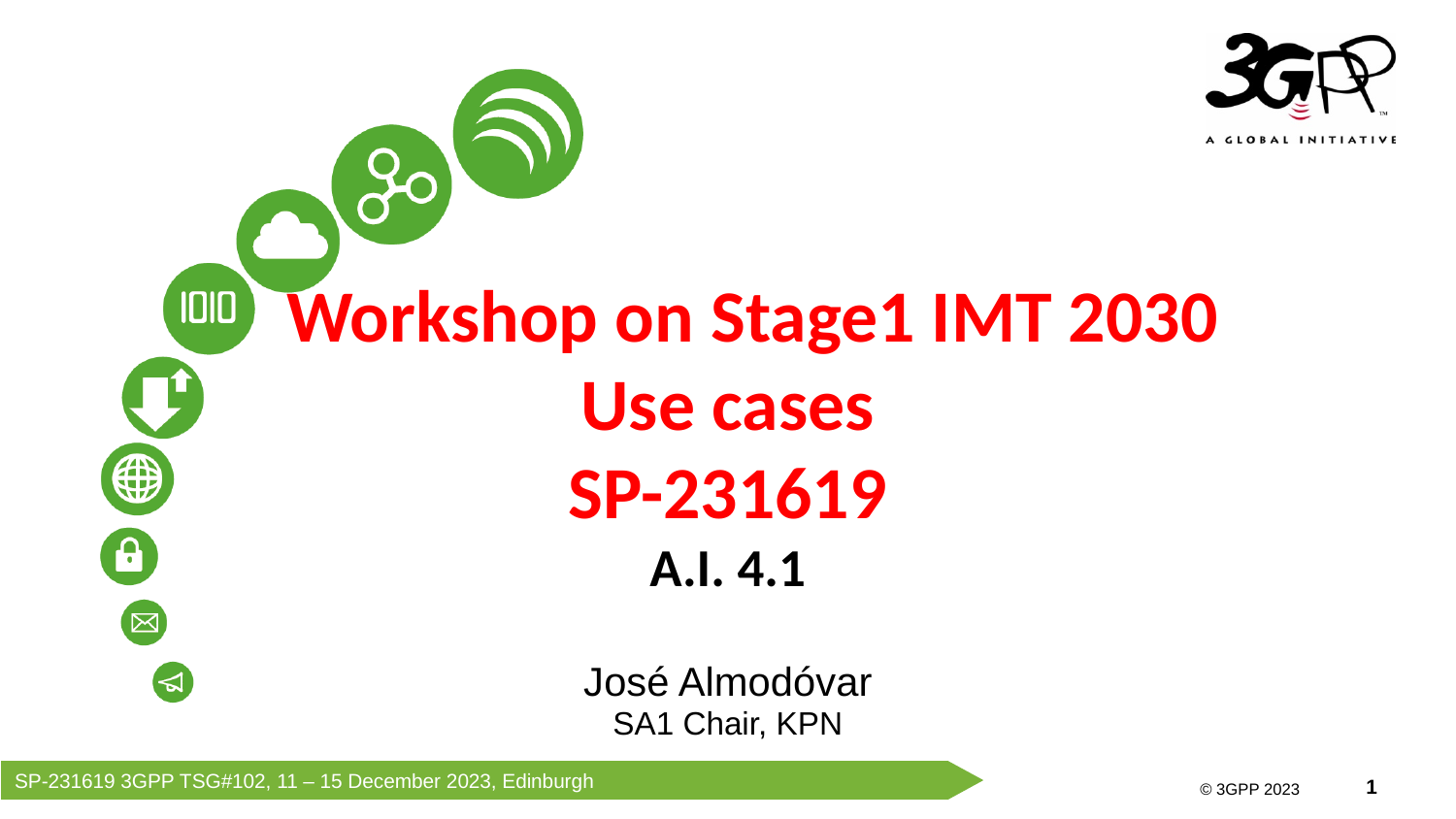

Workshop on Stage1 IMT 2030
Use cases
SP-231619
A.I. 4.1
José Almodóvar
SA1 Chair, KPN

SP-231619 3GPP TSG#102, 11 – 15 December 2023, Edinburgh

© 3GPP 2023